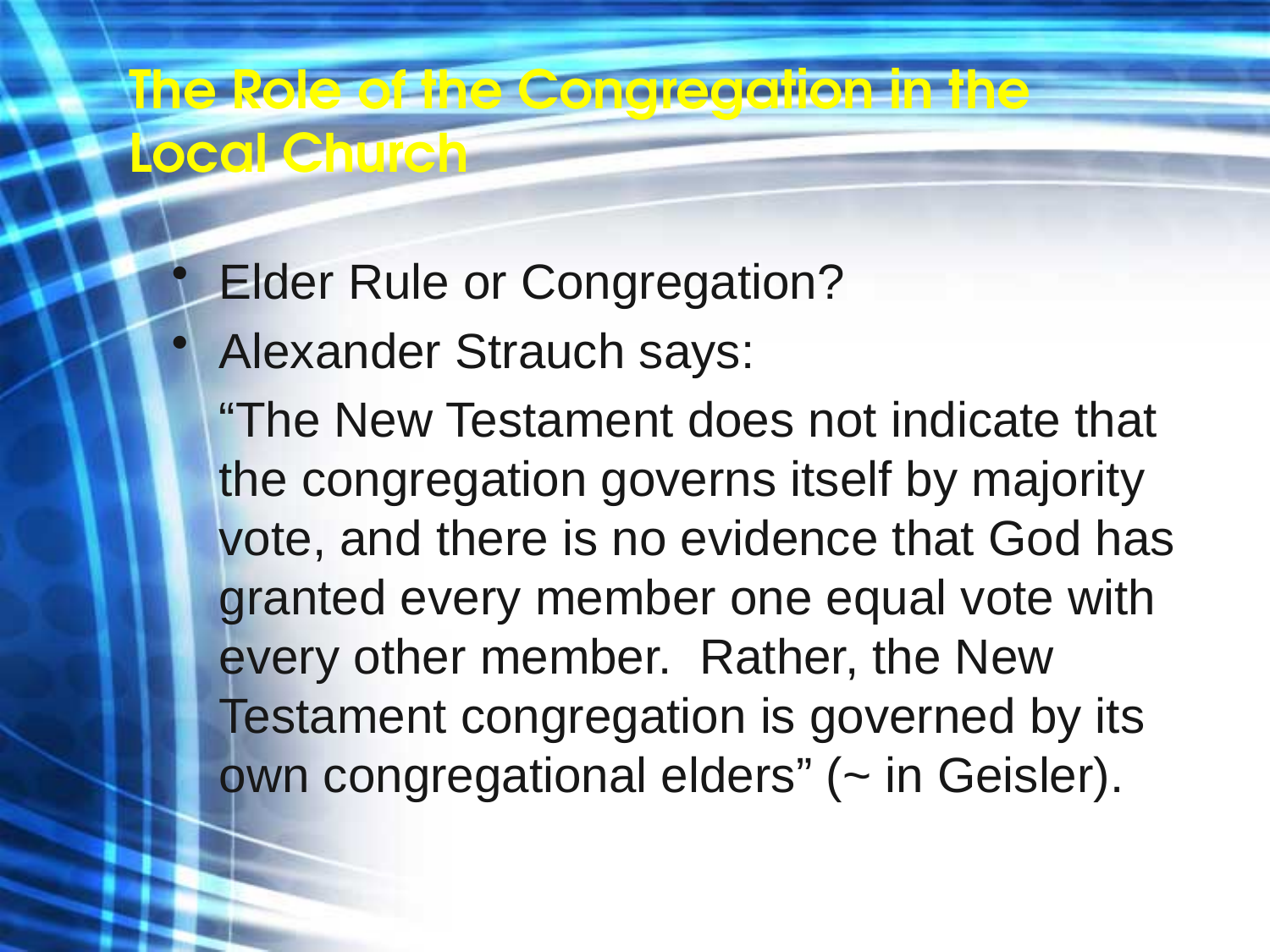

# The Role of the Congregation in the Local Church
Elder Rule or Congregation?
Alexander Strauch says:
	“The New Testament does not indicate that the congregation governs itself by majority vote, and there is no evidence that God has granted every member one equal vote with every other member.  Rather, the New Testament congregation is governed by its own congregational elders” (~ in Geisler).